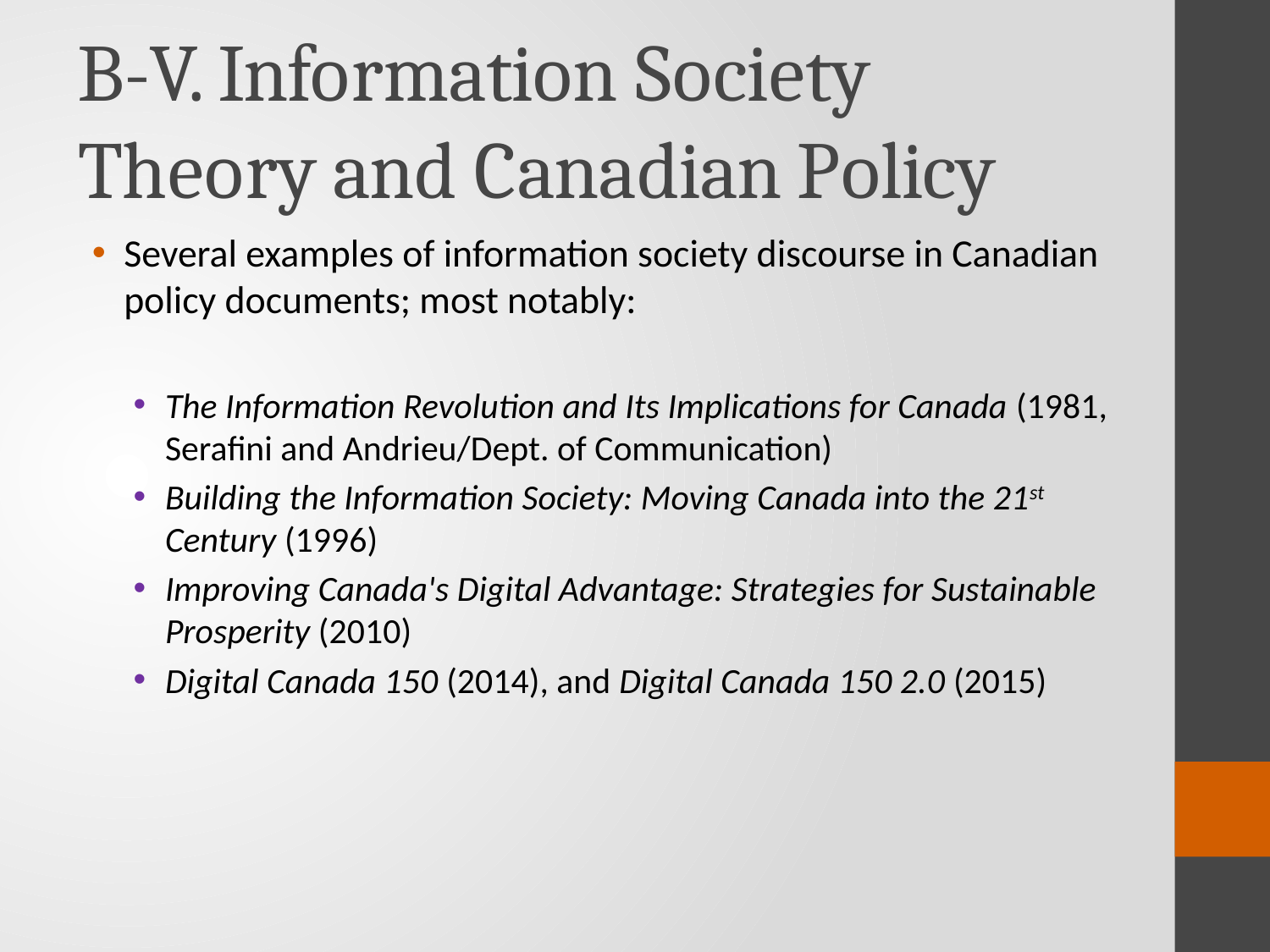

# B-V. Information Society Theory and Canadian Policy
Several examples of information society discourse in Canadian policy documents; most notably:

The Information Revolution and Its Implications for Canada (1981, Serafini and Andrieu/Dept. of Communication)
Building the Information Society: Moving Canada into the 21st Century (1996)
Improving Canada's Digital Advantage: Strategies for Sustainable Prosperity (2010)
Digital Canada 150 (2014), and Digital Canada 150 2.0 (2015)